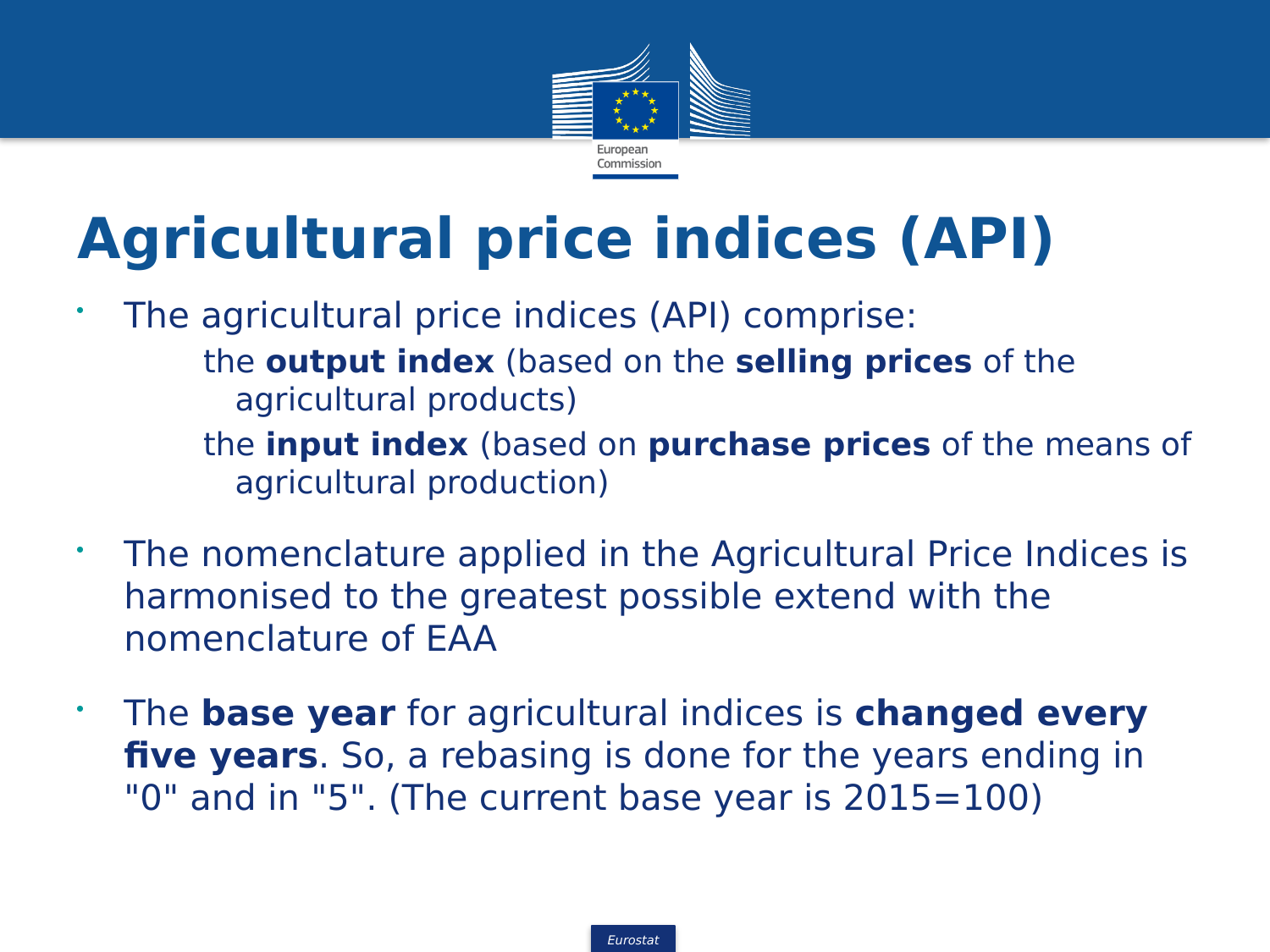

# Agricultural price indices (API)
The agricultural price indices (API) comprise:
the output index (based on the selling prices of the agricultural products)
the input index (based on purchase prices of the means of agricultural production)

The nomenclature applied in the Agricultural Price Indices is harmonised to the greatest possible extend with the nomenclature of EAA

The base year for agricultural indices is changed every five years. So, a rebasing is done for the years ending in "0" and in "5". (The current base year is 2015=100)